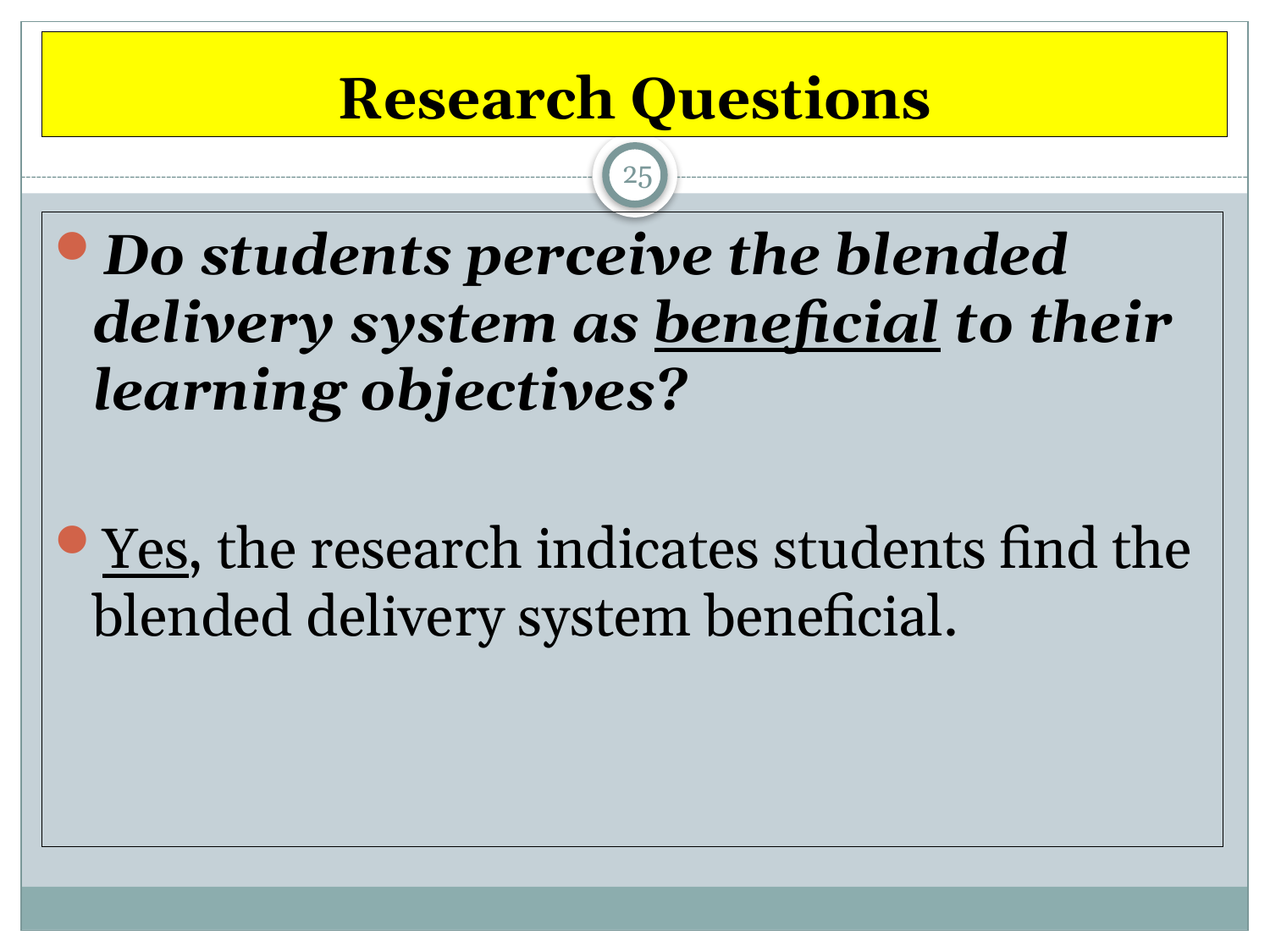

# Research Questions
25
Do students perceive the blended delivery system as beneficial to their learning objectives?

Yes, the research indicates students find the blended delivery system beneficial.